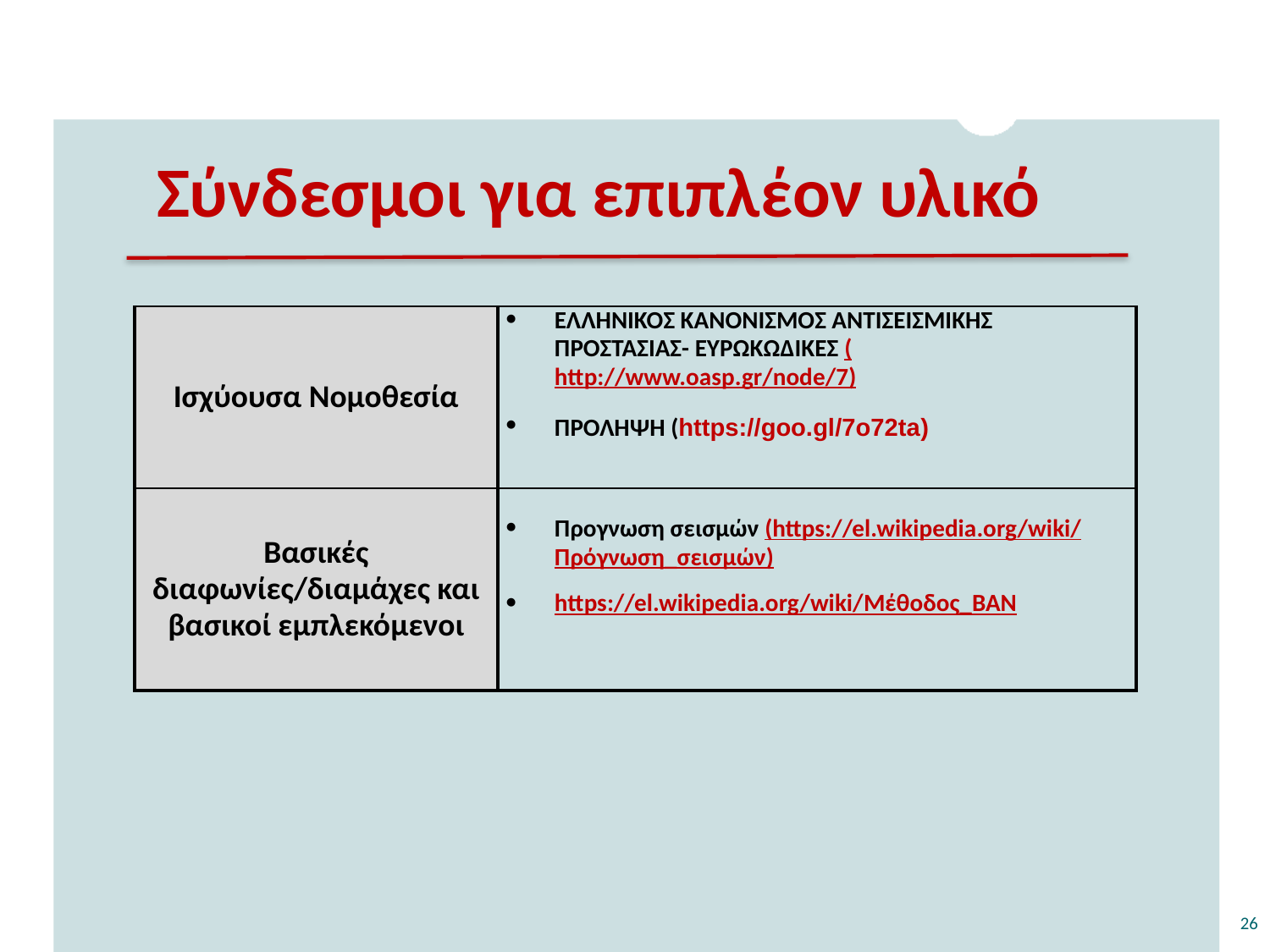

# Σύνδεσμοι για επιπλέον υλικό
| Ισχύουσα Νομοθεσία | ΕΛΛΗΝΙΚΟΣ ΚΑΝΟΝΙΣΜΟΣ ΑΝΤΙΣΕΙΣΜΙΚΗΣ ΠΡΟΣΤΑΣΙΑΣ- ΕΥΡΩΚΩΔΙΚΕΣ (http://www.oasp.gr/node/7) ΠΡΟΛΗΨΗ (https://goo.gl/7o72ta) |
| --- | --- |
| Βασικές διαφωνίες/διαμάχες και βασικοί εμπλεκόμενοι | Προγνωση σεισμών (https://el.wikipedia.org/wiki/Πρόγνωση\_σεισμών) https://el.wikipedia.org/wiki/Μέθοδος\_ΒΑΝ |